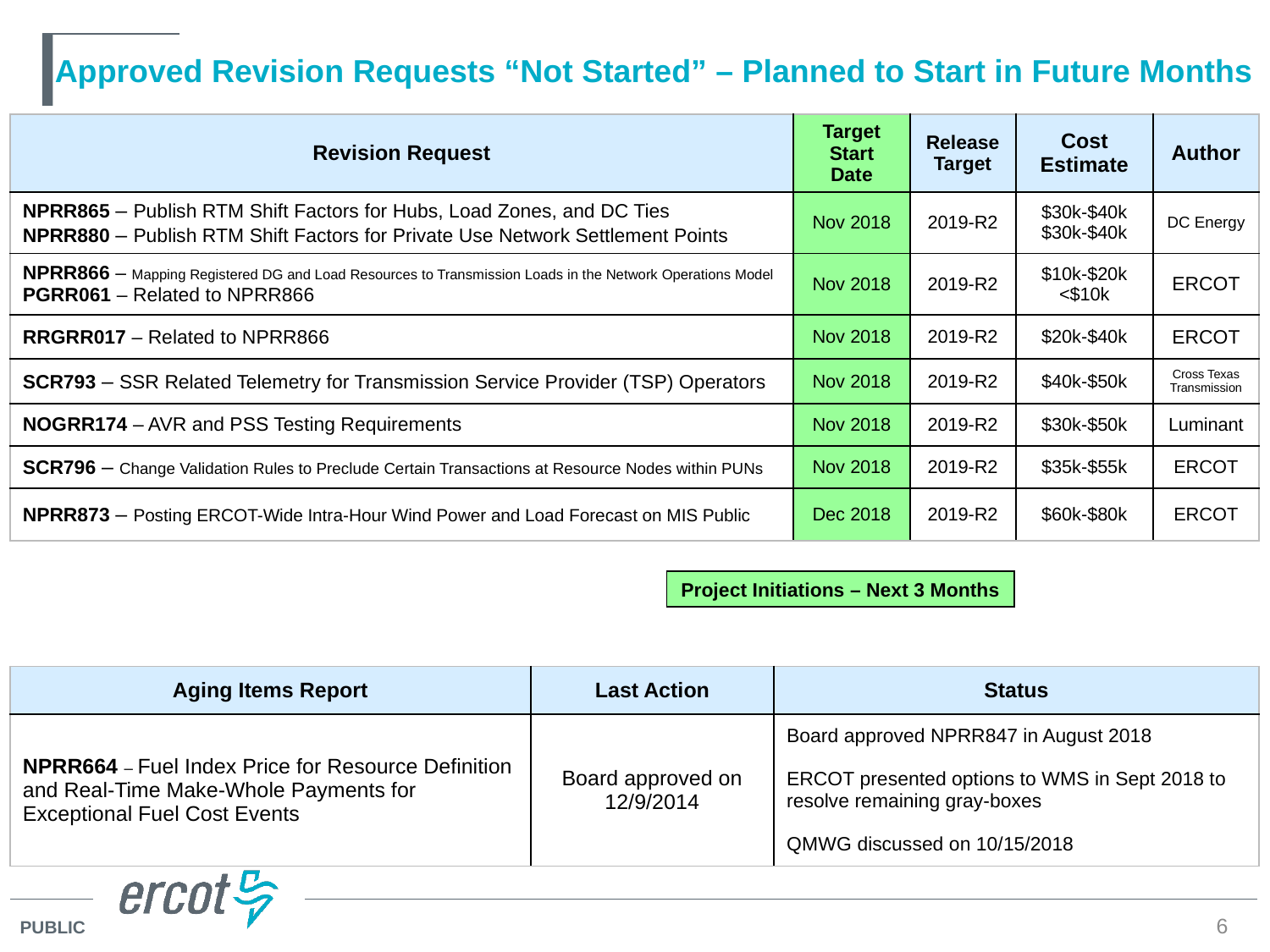

# Approved Revision Requests “Not Started” – Planned to Start in Future Months
| Revision Request | Target Start Date | Release Target | Cost Estimate | Author |
| --- | --- | --- | --- | --- |
| NPRR865 – Publish RTM Shift Factors for Hubs, Load Zones, and DC Ties NPRR880 – Publish RTM Shift Factors for Private Use Network Settlement Points | Nov 2018 | 2019-R2 | $30k-$40k $30k-$40k | DC Energy |
| NPRR866 – Mapping Registered DG and Load Resources to Transmission Loads in the Network Operations Model PGRR061 – Related to NPRR866 | Nov 2018 | 2019-R2 | $10k-$20k <$10k | ERCOT |
| RRGRR017 – Related to NPRR866 | Nov 2018 | 2019-R2 | $20k-$40k | ERCOT |
| SCR793 – SSR Related Telemetry for Transmission Service Provider (TSP) Operators | Nov 2018 | 2019-R2 | $40k-$50k | Cross Texas Transmission |
| NOGRR174 – AVR and PSS Testing Requirements | Nov 2018 | 2019-R2 | $30k-$50k | Luminant |
| SCR796 – Change Validation Rules to Preclude Certain Transactions at Resource Nodes within PUNs | Nov 2018 | 2019-R2 | $35k-$55k | ERCOT |
| NPRR873 – Posting ERCOT-Wide Intra-Hour Wind Power and Load Forecast on MIS Public | Dec 2018 | 2019-R2 | $60k-$80k | ERCOT |
Project Initiations – Next 3 Months
| Aging Items Report | Last Action | Status |
| --- | --- | --- |
| NPRR664 – Fuel Index Price for Resource Definition and Real-Time Make-Whole Payments for Exceptional Fuel Cost Events | Board approved on 12/9/2014 | Board approved NPRR847 in August 2018 ERCOT presented options to WMS in Sept 2018 to resolve remaining gray-boxes QMWG discussed on 10/15/2018 |
6